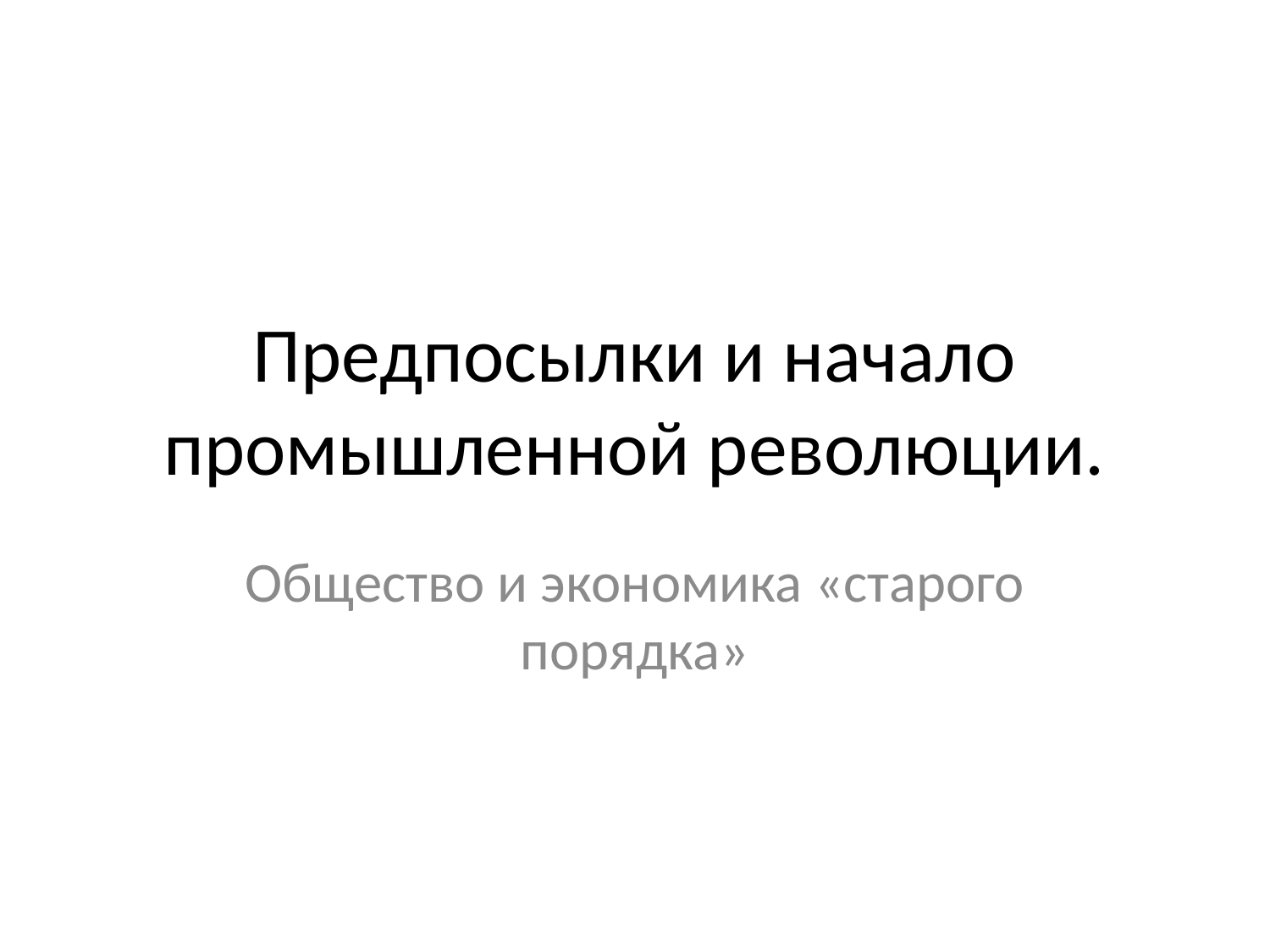

# Предпосылки и начало промышленной революции.
Общество и экономика «старого порядка»